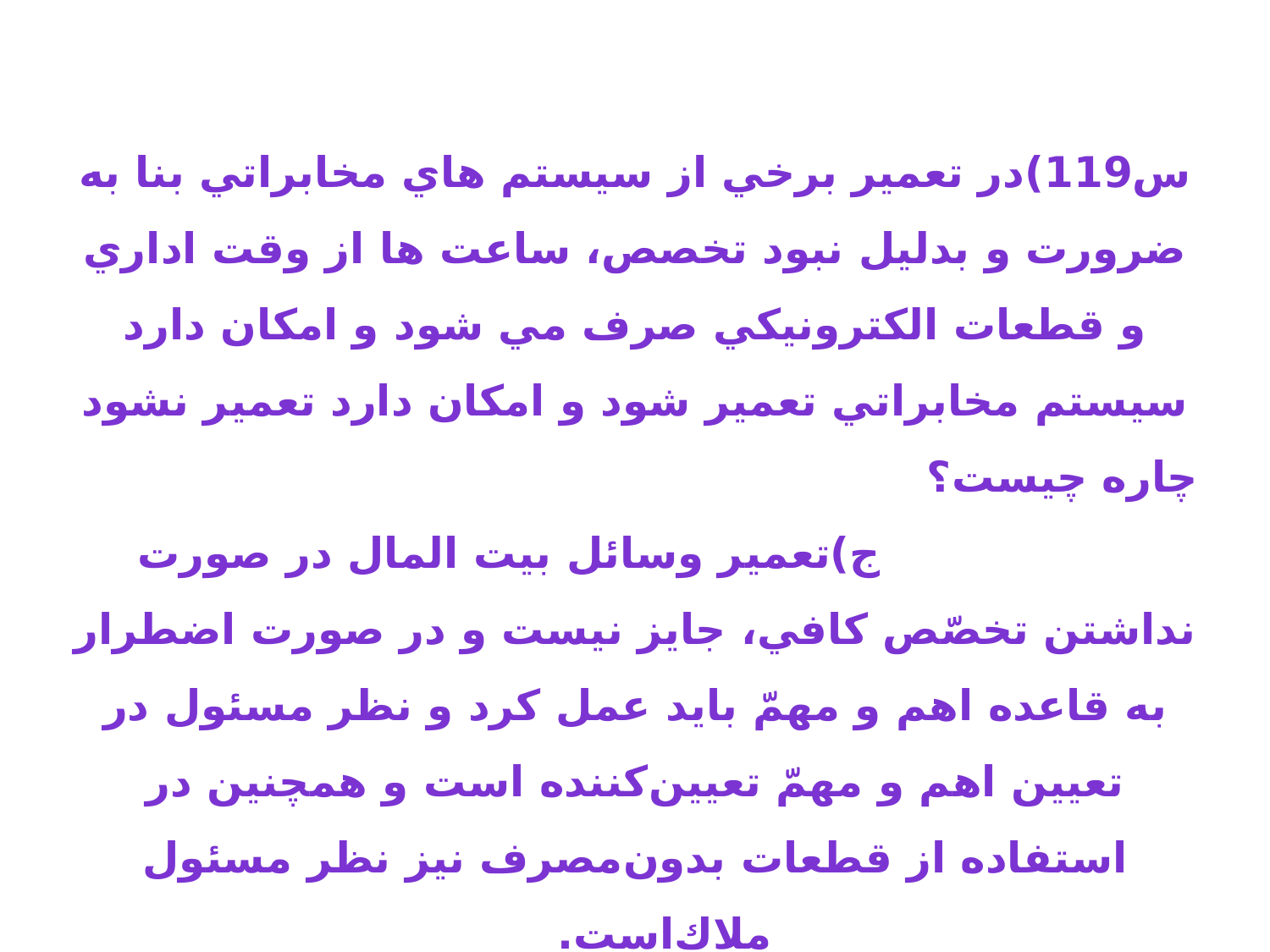

س119)در تعمير برخي از سيستم هاي مخابراتي بنا به ضرورت و بدليل نبود تخصص، ساعت ها از وقت اداري و قطعات الكترونيكي صرف مي شود و امكان دارد سيستم مخابراتي تعمير شود و امكان دارد تعمير نشود چاره چيست؟                                                                            ج)تعمير وسائل بيت المال در صورت نداشتن تخصّص كافي، جايز نيست و در صورت اضطرار به قاعده اهم و مهمّ بايد عمل كرد و نظر مسئول در تعيين اهم و مهمّ تعيين‌كننده است و همچنين در استفاده از قطعات بدون‌مصرف نيز نظر مسئول ملاك‌است.